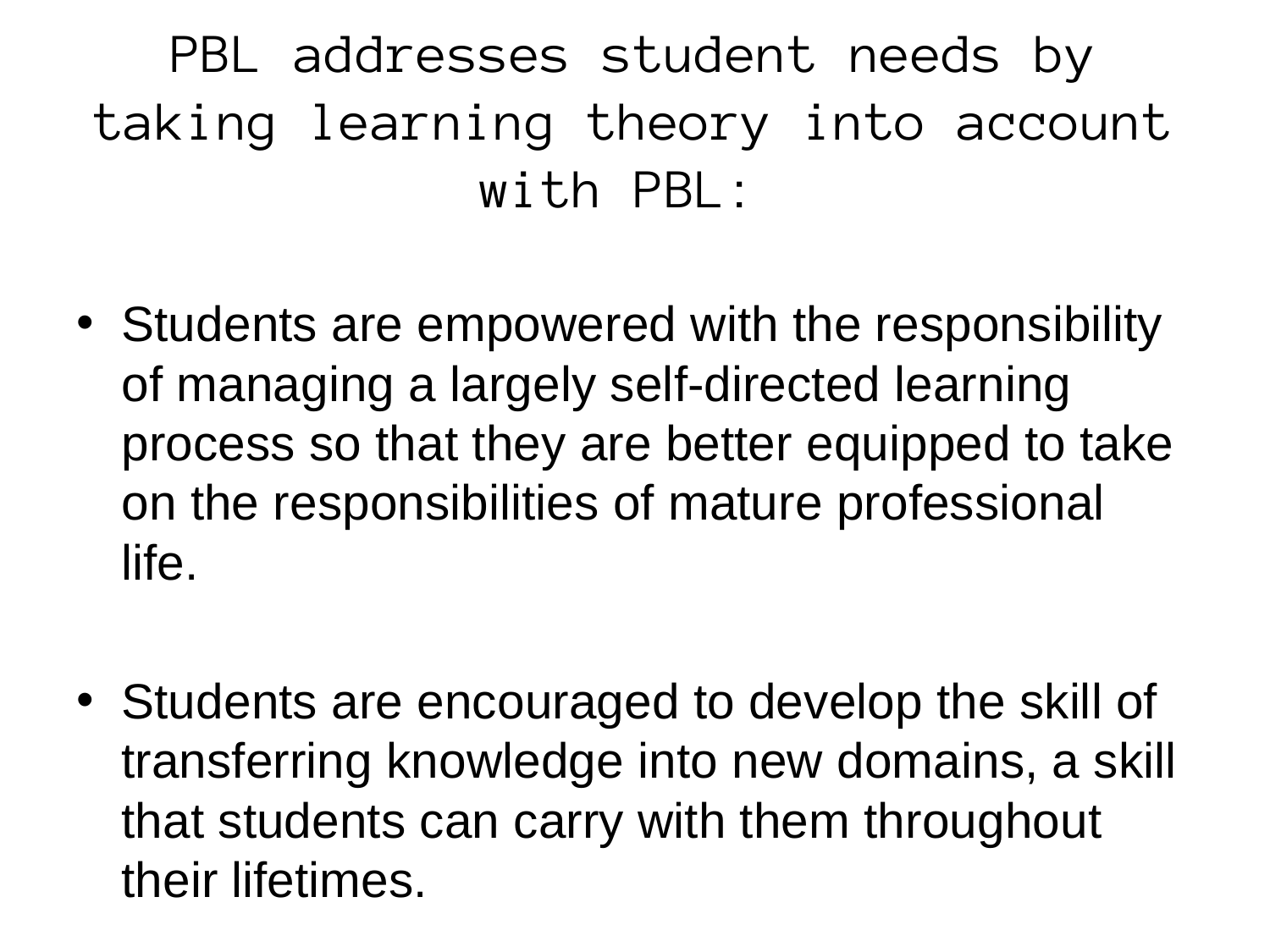

# PBL addresses student needs by taking learning theory into account with PBL:
Students are empowered with the responsibility of managing a largely self-directed learning process so that they are better equipped to take on the responsibilities of mature professional life.

Students are encouraged to develop the skill of transferring knowledge into new domains, a skill that students can carry with them throughout their lifetimes.